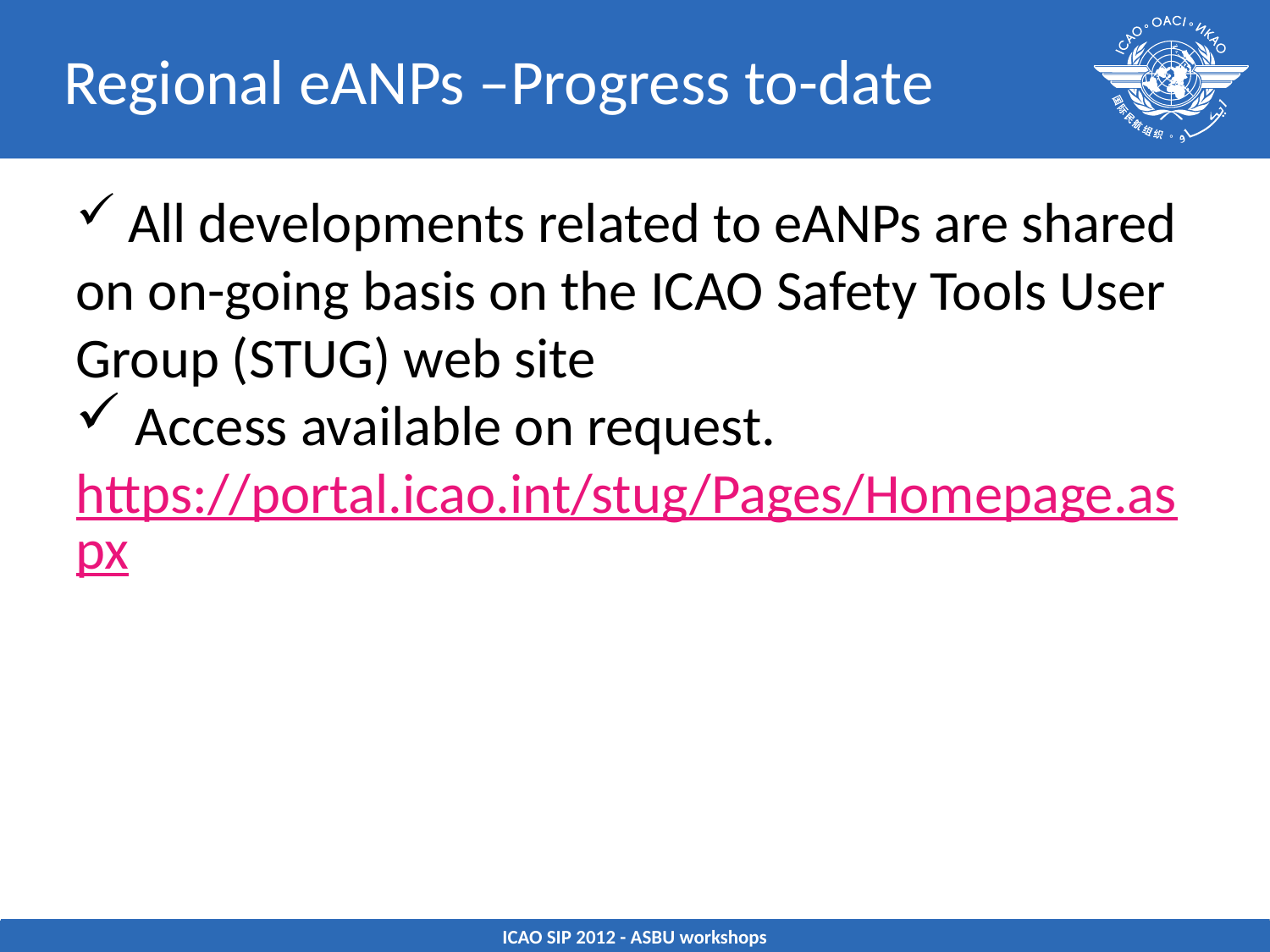

# Regional eANPs –Progress to-date

 All developments related to eANPs are shared on on-going basis on the ICAO Safety Tools User Group (STUG) web site
 Access available on request. https://portal.icao.int/stug/Pages/Homepage.aspx
ICAO SIP 2012 - ASBU workshops